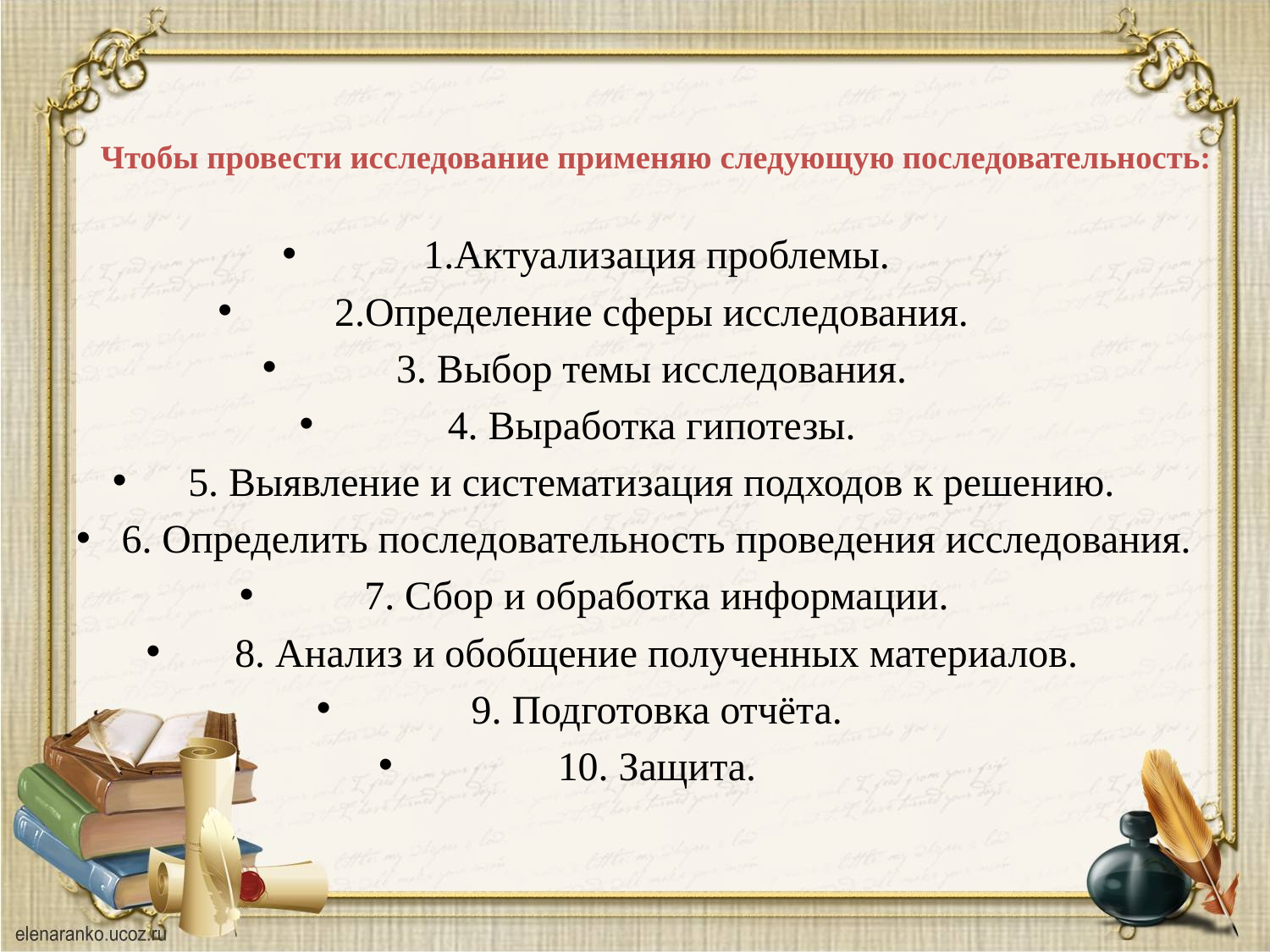

# Чтобы провести исследование применяю следующую последовательность:
1.Актуализация проблемы.
2.Определение сферы исследования.
3. Выбор темы исследования.
4. Выработка гипотезы.
5. Выявление и систематизация подходов к решению.
6. Определить последовательность проведения исследования.
7. Сбор и обработка информации.
8. Анализ и обобщение полученных материалов.
9. Подготовка отчёта.
10. Защита.